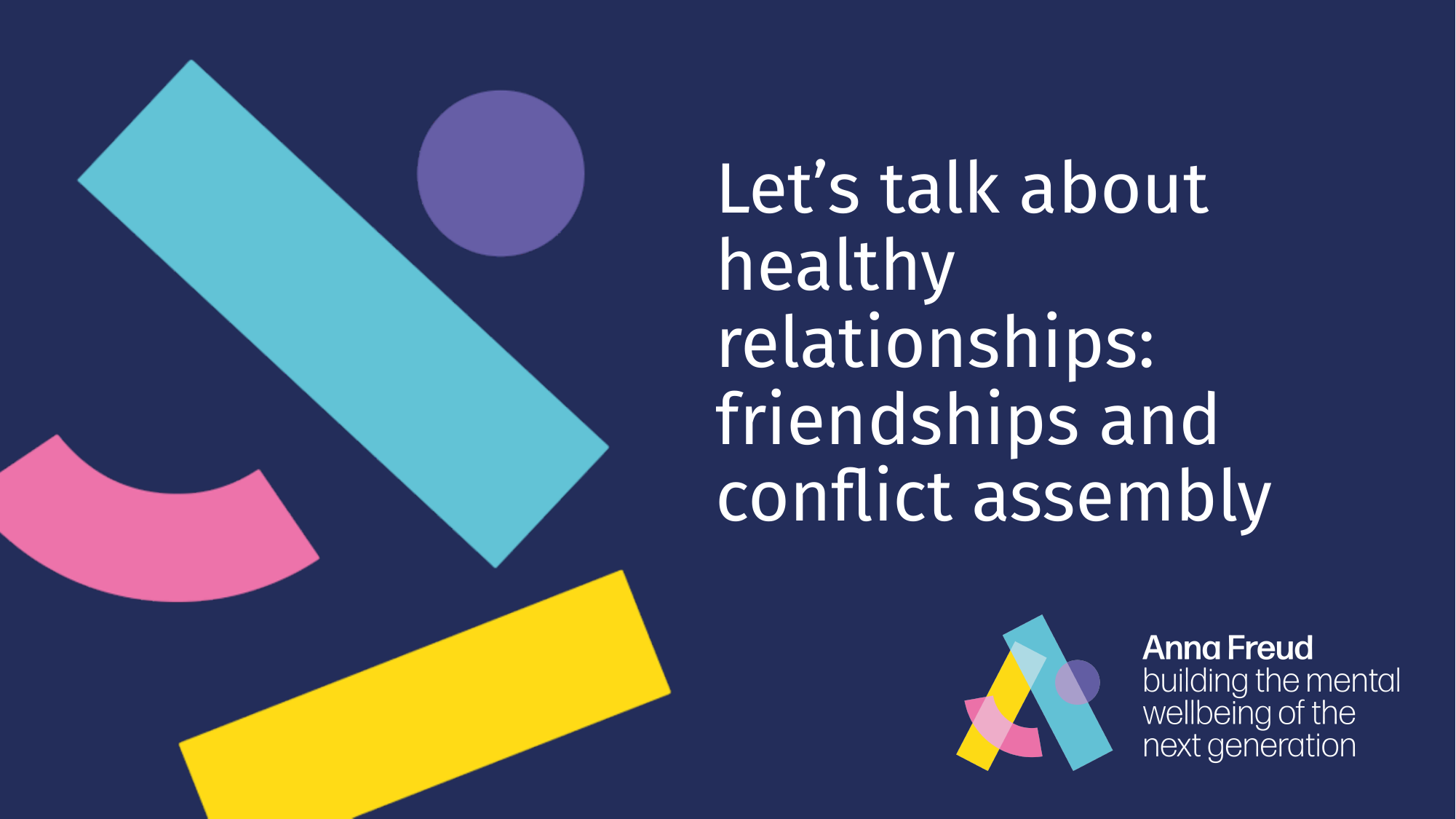

# Let’s talk about healthy relationships: friendships and conflict assembly